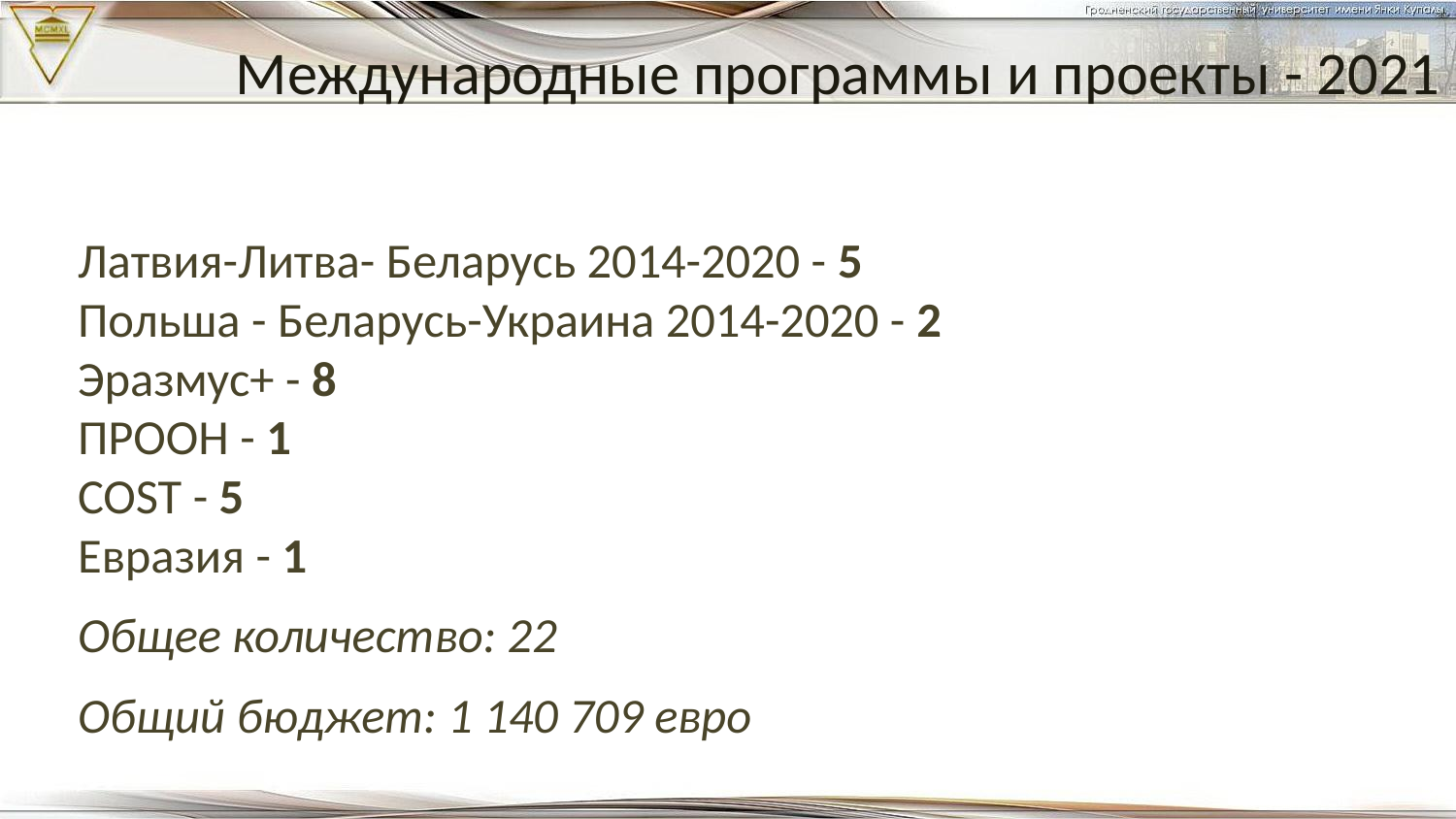

# Международные программы и проекты - 2021
Латвия-Литва- Беларусь 2014-2020 - 5
Польша - Беларусь-Украина 2014-2020 - 2
Эразмус+ - 8
ПРООН - 1
COST - 5
Евразия - 1
Общее количество: 22
Общий бюджет: 1 140 709 евро